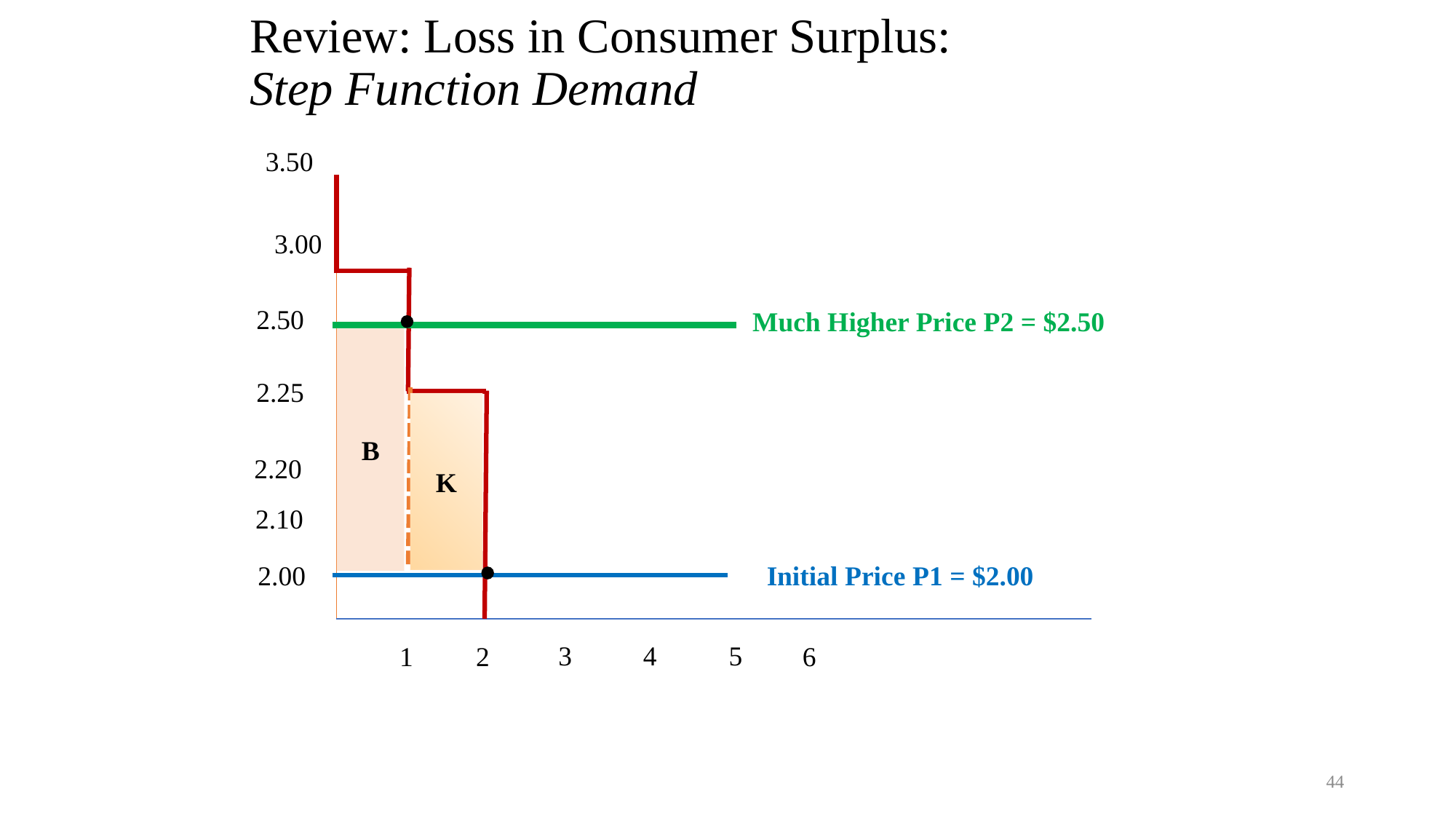

# Review: Loss in Consumer Surplus: Step Function Demand

3.50
3.00
2.50
Much Higher Price P2 = $2.50

B
2.25
K
2.20
2.10
2.00
Initial Price P1 = $2.00

3
4
5
1
2
6
44